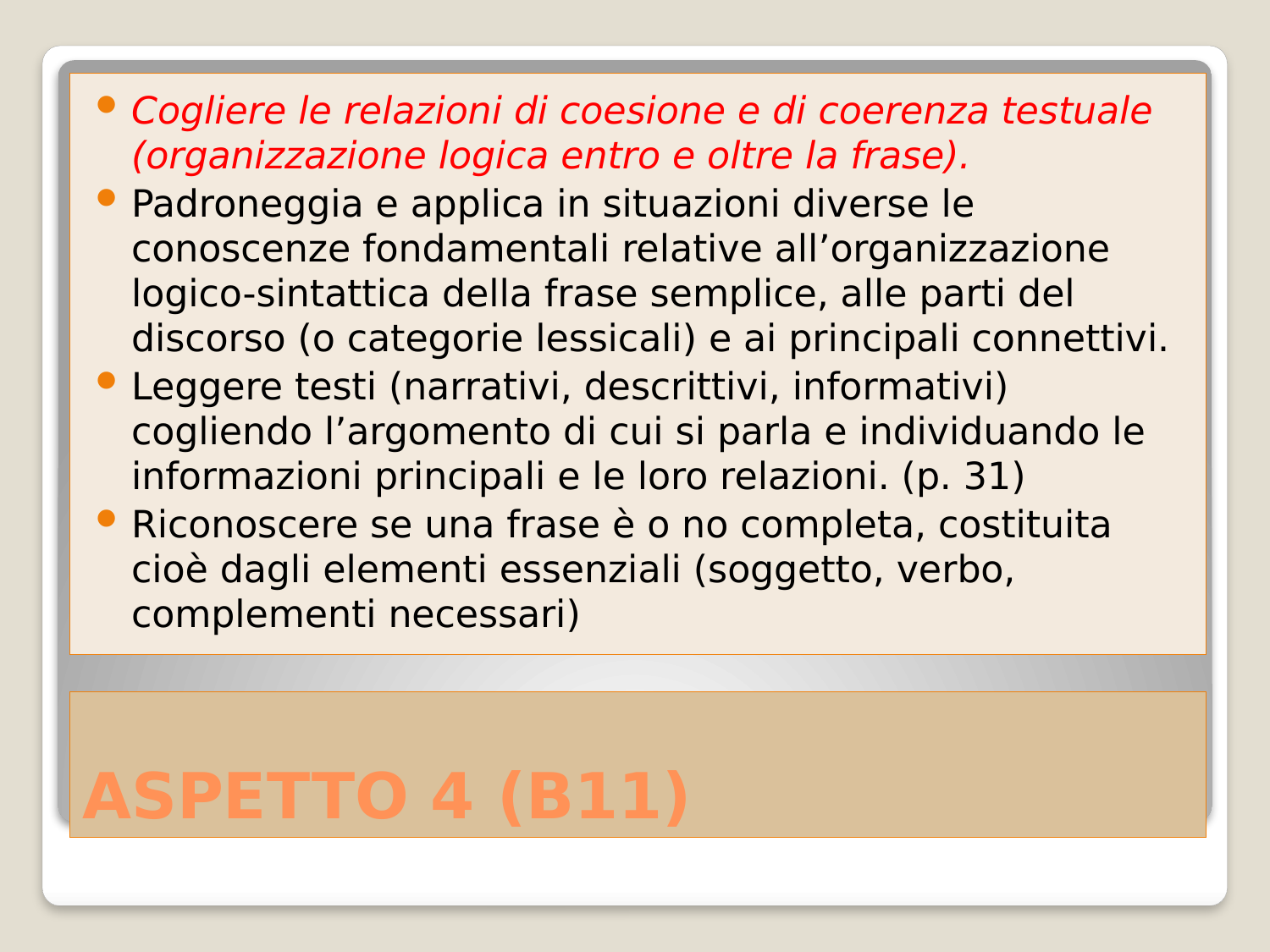

Cogliere le relazioni di coesione e di coerenza testuale (organizzazione logica entro e oltre la frase).
Padroneggia e applica in situazioni diverse le conoscenze fondamentali relative all’organizzazione logico-sintattica della frase semplice, alle parti del discorso (o categorie lessicali) e ai principali connettivi.
Leggere testi (narrativi, descrittivi, informativi) cogliendo l’argomento di cui si parla e individuando le informazioni principali e le loro relazioni. (p. 31)
Riconoscere se una frase è o no completa, costituita cioè dagli elementi essenziali (soggetto, verbo, complementi necessari)

# ASPETTO 4 (B11)